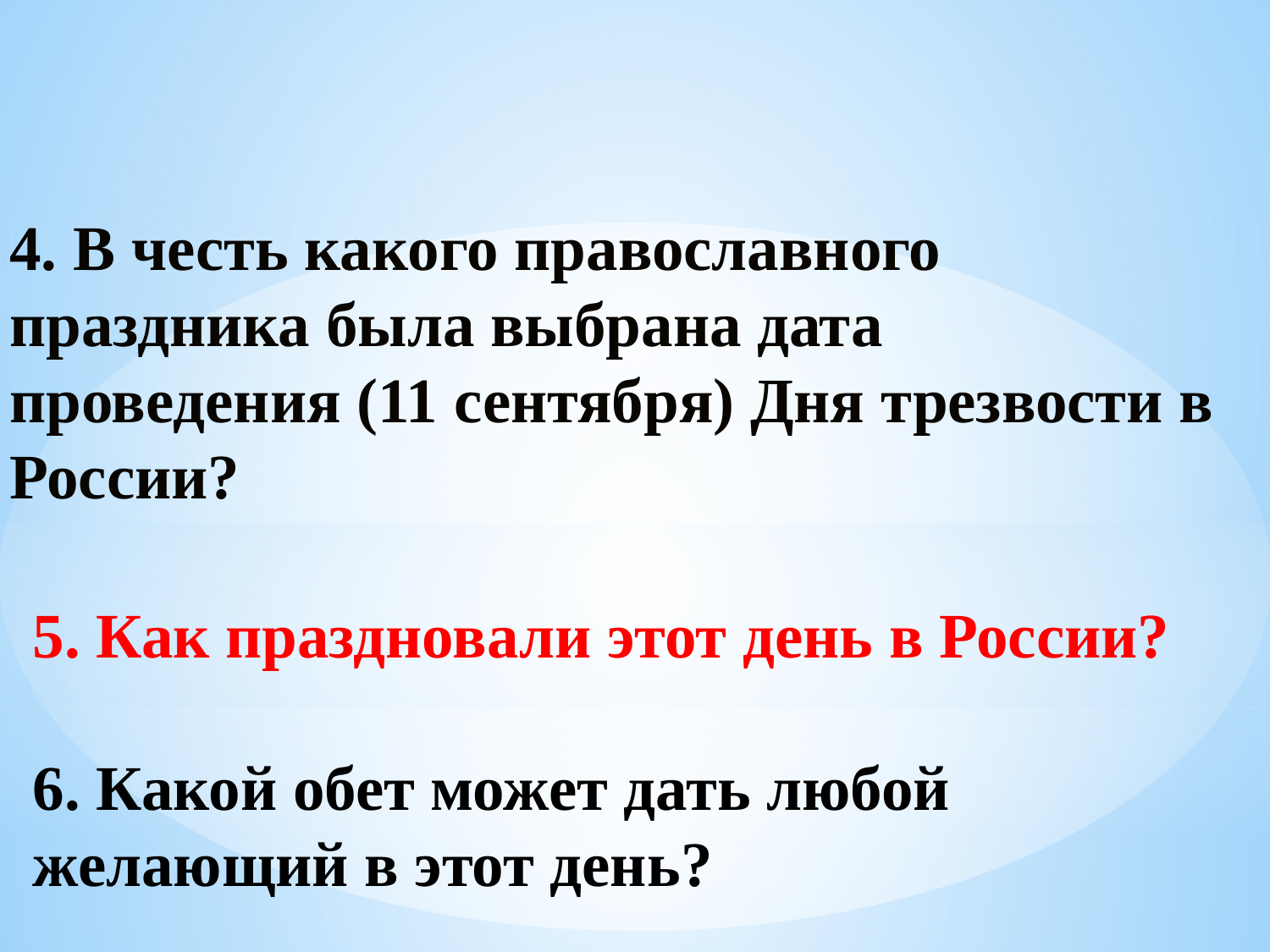

4. В честь какого православного праздника была выбрана дата проведения (11 сентября) Дня трезвости в России?
5. Как праздновали этот день в России?
#
6. Какой обет может дать любой желающий в этот день?